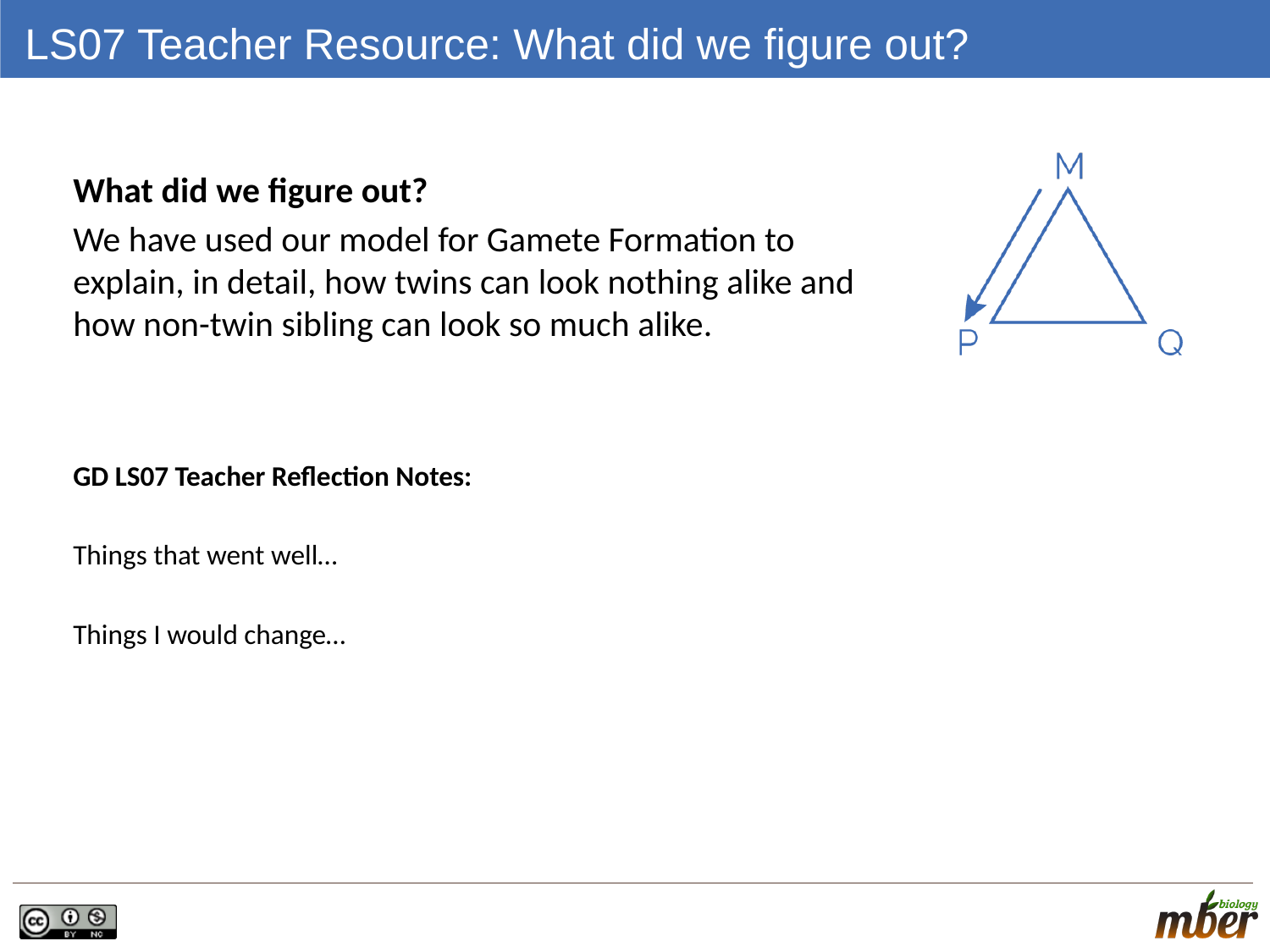

# LS07 Teacher Resource: What did we figure out?
What did we figure out?
We have used our model for Gamete Formation to explain, in detail, how twins can look nothing alike and how non-twin sibling can look so much alike.
GD LS07 Teacher Reflection Notes:

Things that went well…

Things I would change…